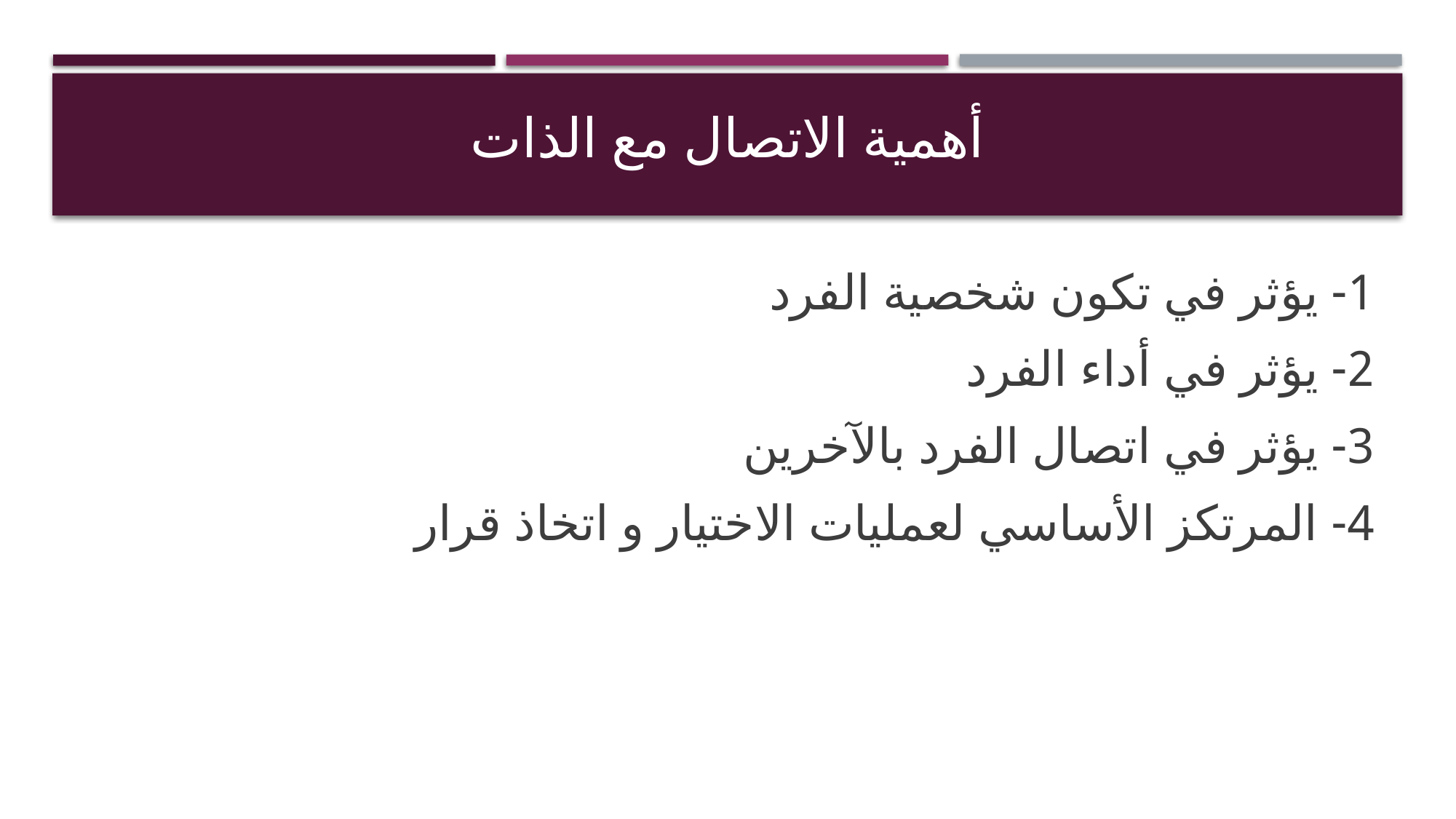

# أهمية الاتصال مع الذات
1- يؤثر في تكون شخصية الفرد
2- يؤثر في أداء الفرد
3- يؤثر في اتصال الفرد بالآخرين
4- المرتكز الأساسي لعمليات الاختيار و اتخاذ قرار